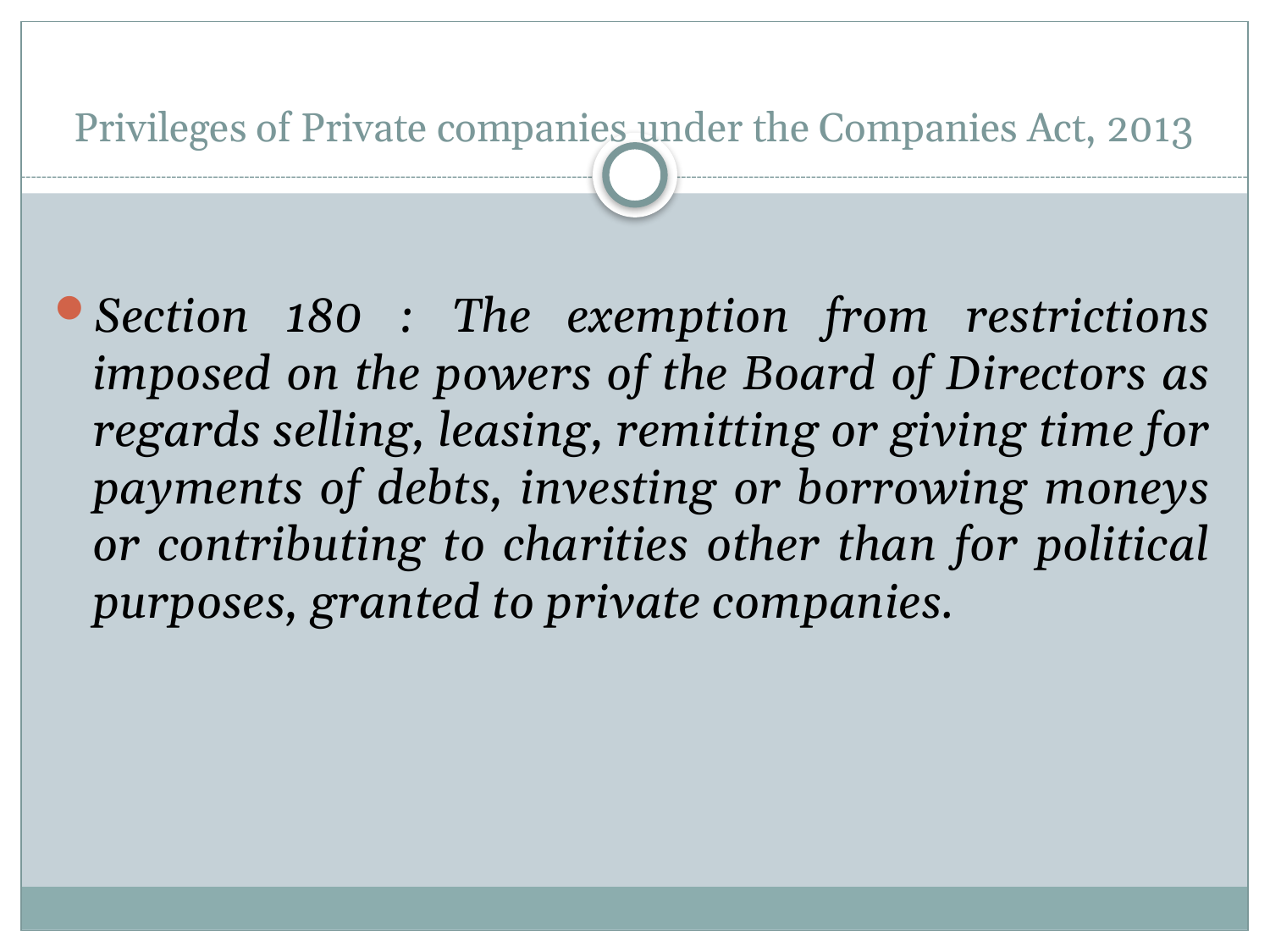

# Privileges of Private companies under the Companies Act, 2013

Section 180 : The exemption from restrictions imposed on the powers of the Board of Directors as regards selling, leasing, remitting or giving time for payments of debts, investing or borrowing moneys or contributing to charities other than for political purposes, granted to private companies.